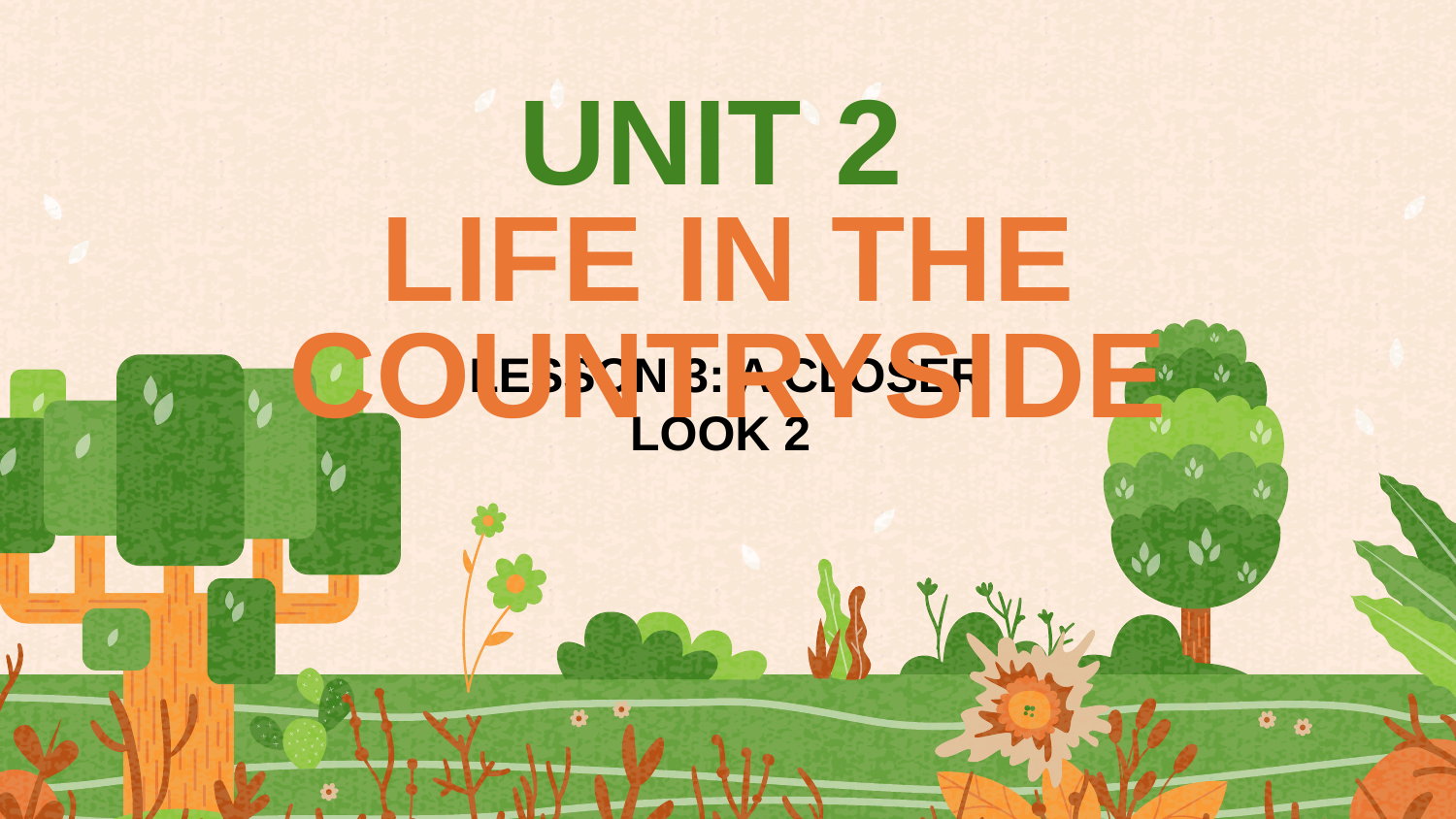

# UNIT 2 LIFE IN THE COUNTRYSIDE
LESSON 3: A CLOSER LOOK 2